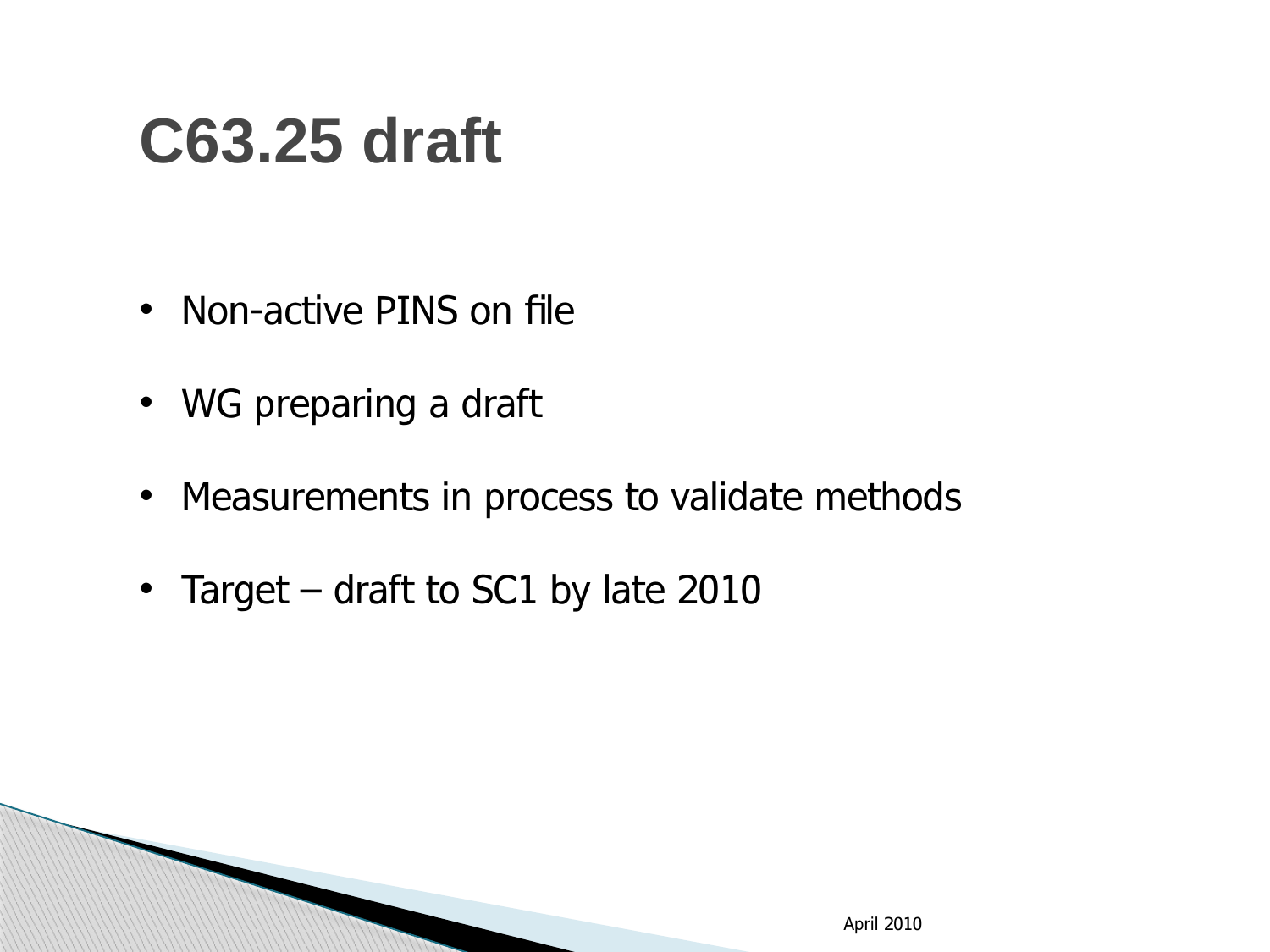

# C63.25 draft
 Non-active PINS on file
 WG preparing a draft
 Measurements in process to validate methods
 Target – draft to SC1 by late 2010
April 2010